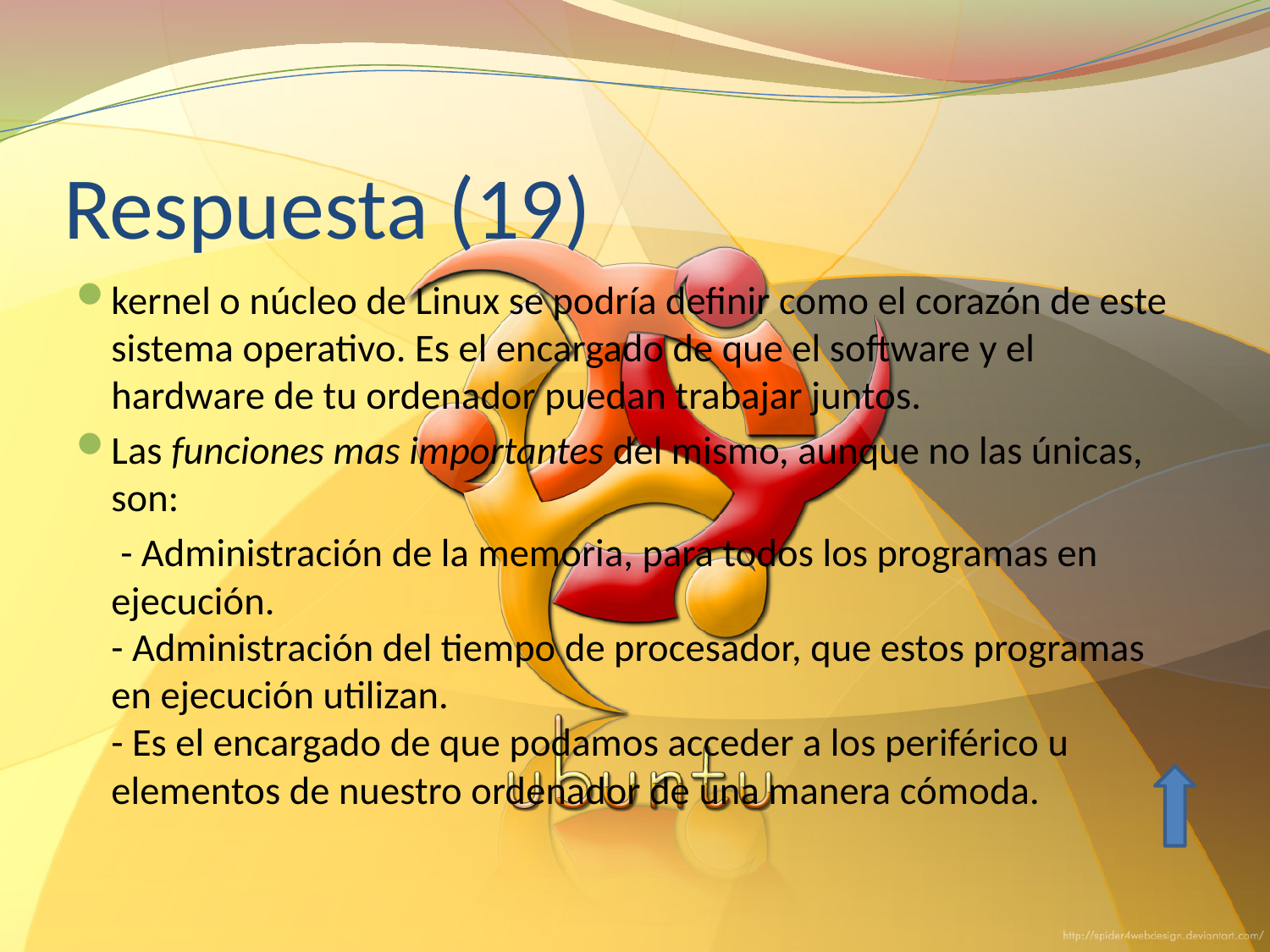

# Respuesta (19)
kernel o núcleo de Linux se podría definir como el corazón de este sistema operativo. Es el encargado de que el software y el hardware de tu ordenador puedan trabajar juntos.
Las funciones mas importantes del mismo, aunque no las únicas, son:
     - Administración de la memoria, para todos los programas en ejecución.
- Administración del tiempo de procesador, que estos programas en ejecución utilizan.
- Es el encargado de que podamos acceder a los periférico u elementos de nuestro ordenador de una manera cómoda.